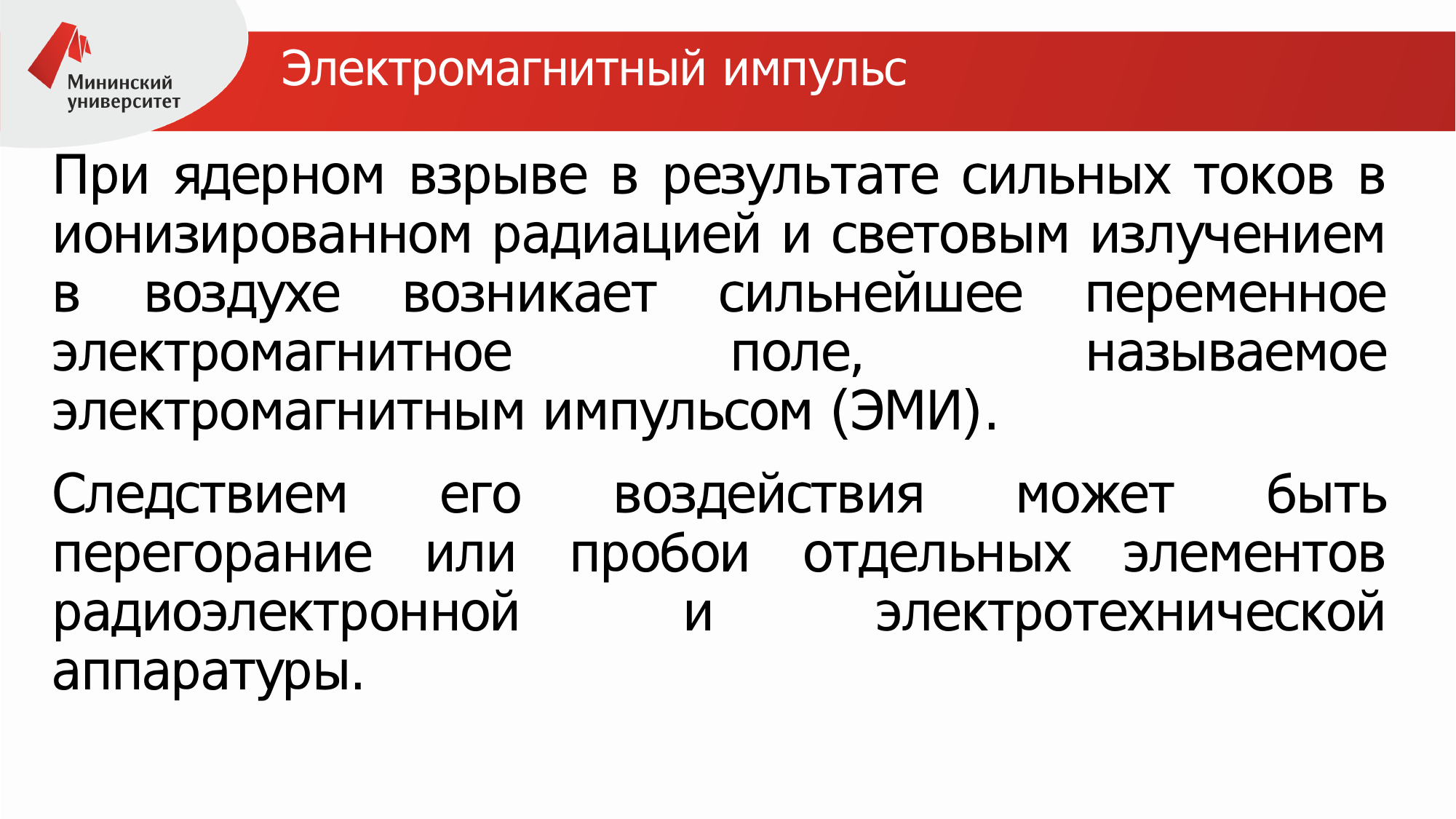

# Электромагнитный импульс
При ядерном взрыве в результате сильных токов в ионизированном радиацией и световым излучением в воздухе возникает сильнейшее переменное электромагнитное поле, называемое электромагнитным импульсом (ЭМИ).
Следствием его воздействия может быть перегорание или пробои отдельных элементов радиоэлектронной и электротехнической аппаратуры.